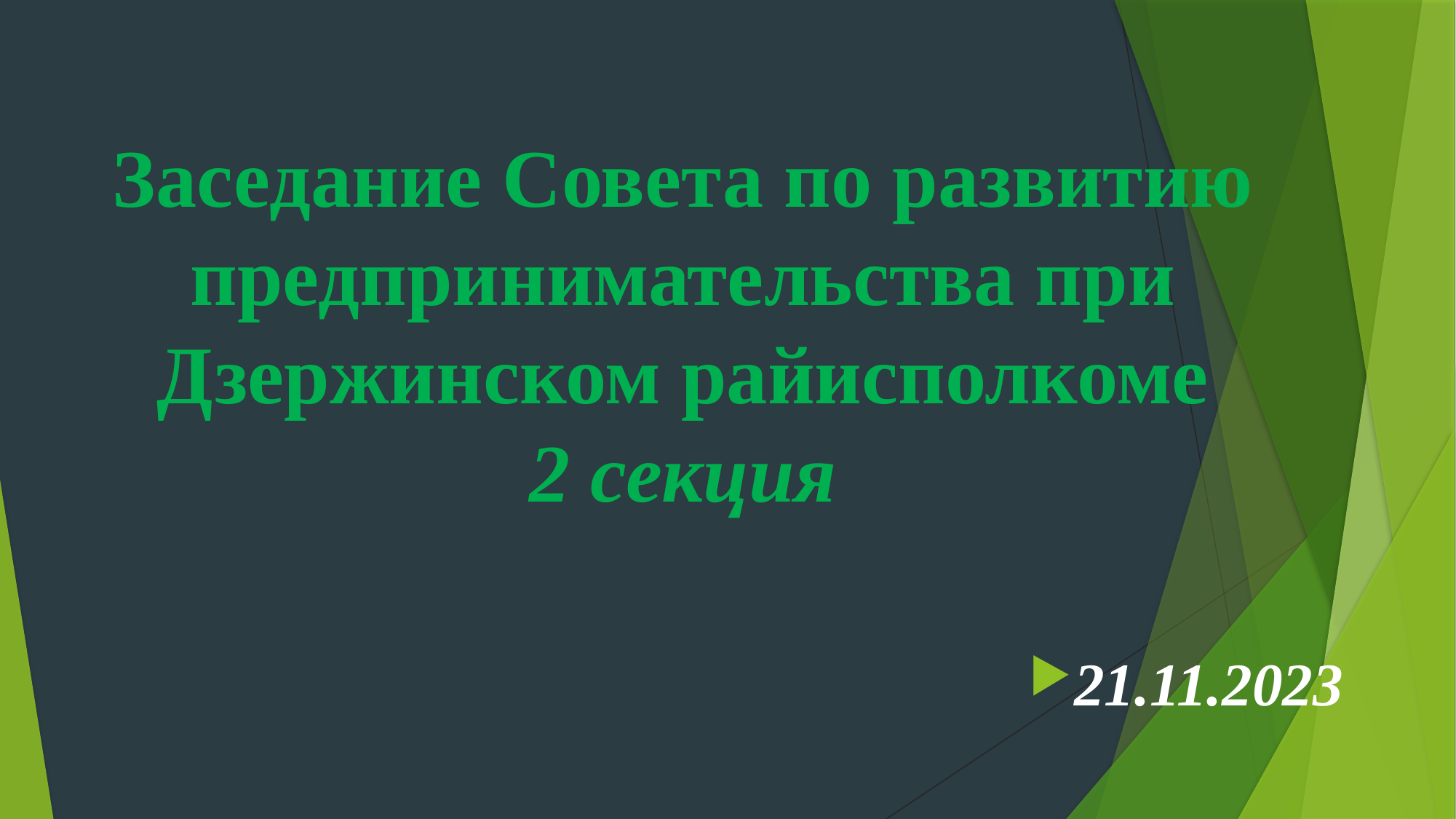

# Заседание Совета по развитию предпринимательства при Дзержинском райисполкоме 2 секция
21.11.2023